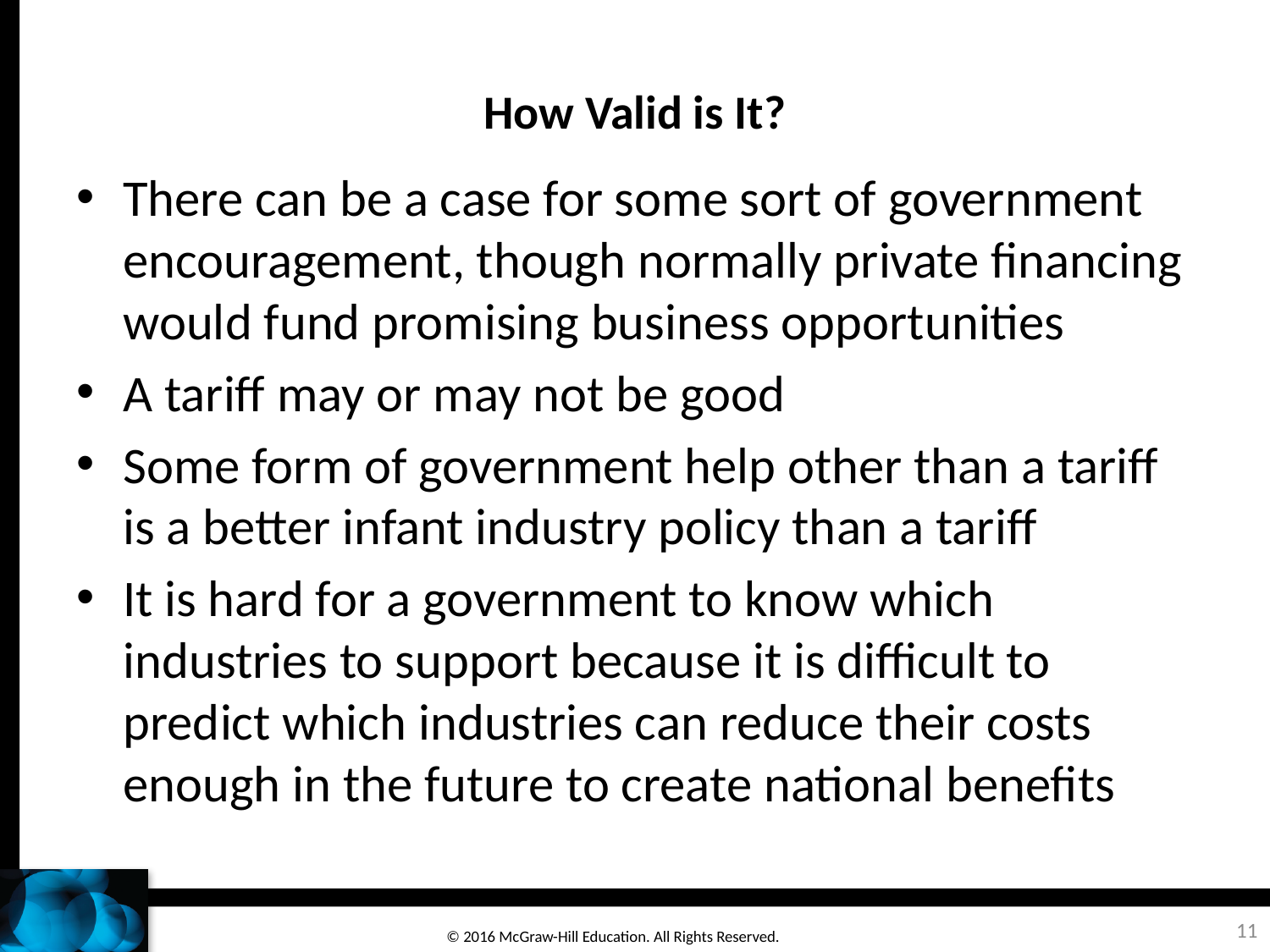

# How Valid is It?
There can be a case for some sort of government encouragement, though normally private financing would fund promising business opportunities
A tariff may or may not be good
Some form of government help other than a tariff is a better infant industry policy than a tariff
It is hard for a government to know which industries to support because it is difficult to predict which industries can reduce their costs enough in the future to create national benefits
11
© 2016 McGraw-Hill Education. All Rights Reserved.